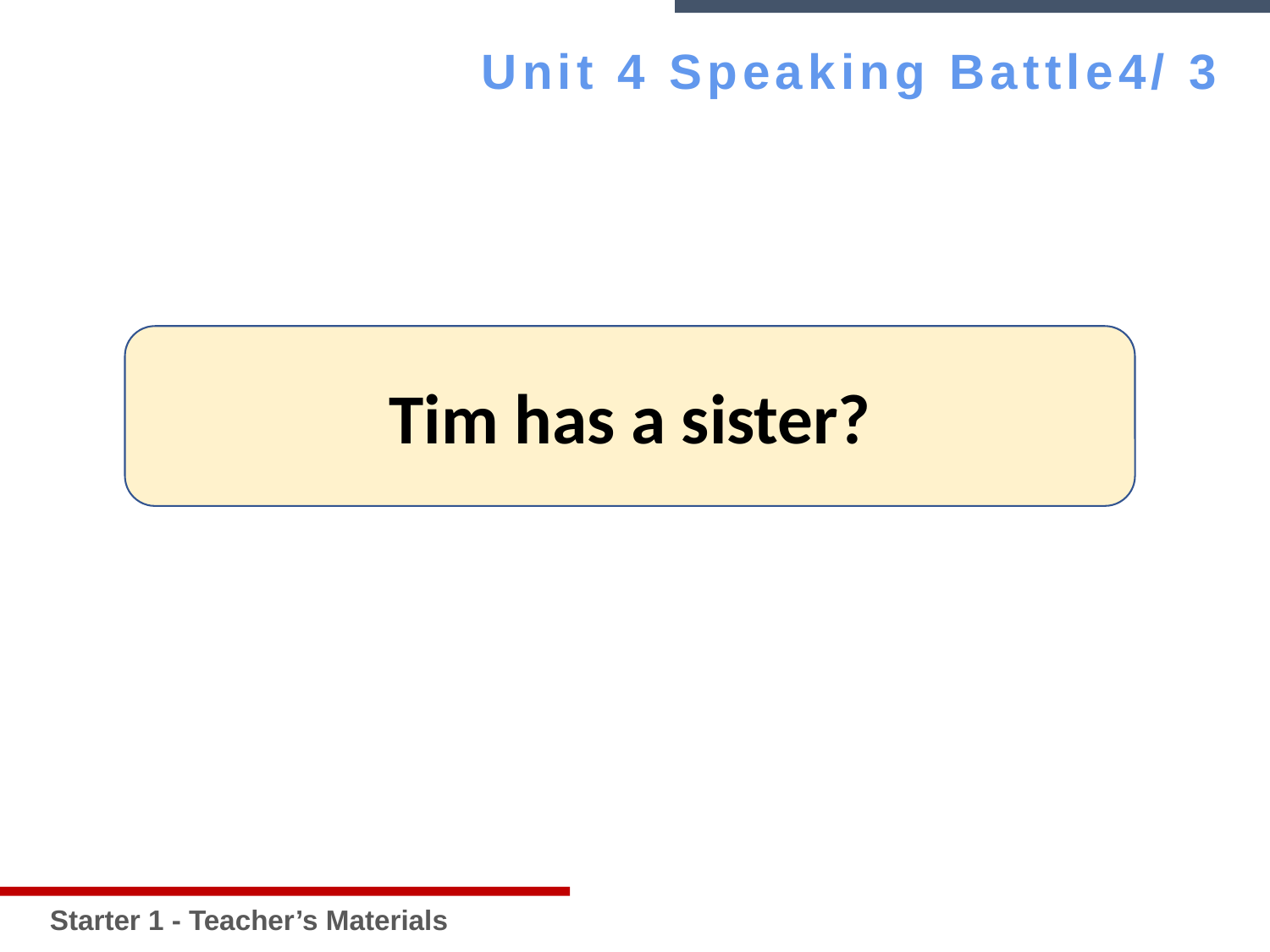

Starter 1 - Teacher’s Materials
Unit 4 Speaking Battle4/ 3
Tim has a sister?